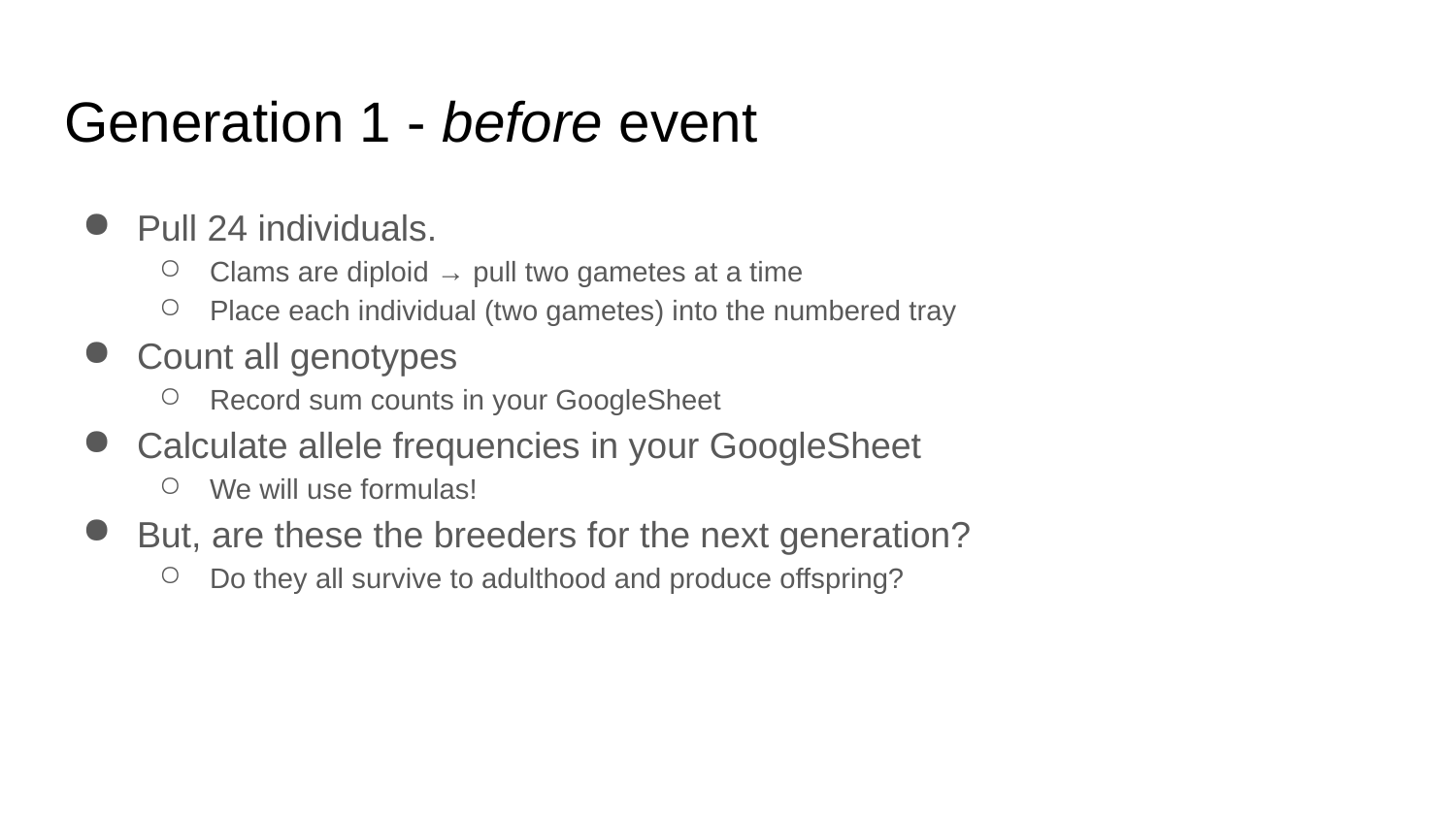

# Generation 1 - before event
Pull 24 individuals.
Clams are diploid → pull two gametes at a time
Place each individual (two gametes) into the numbered tray
Count all genotypes
Record sum counts in your GoogleSheet
Calculate allele frequencies in your GoogleSheet
We will use formulas!
But, are these the breeders for the next generation?
Do they all survive to adulthood and produce offspring?